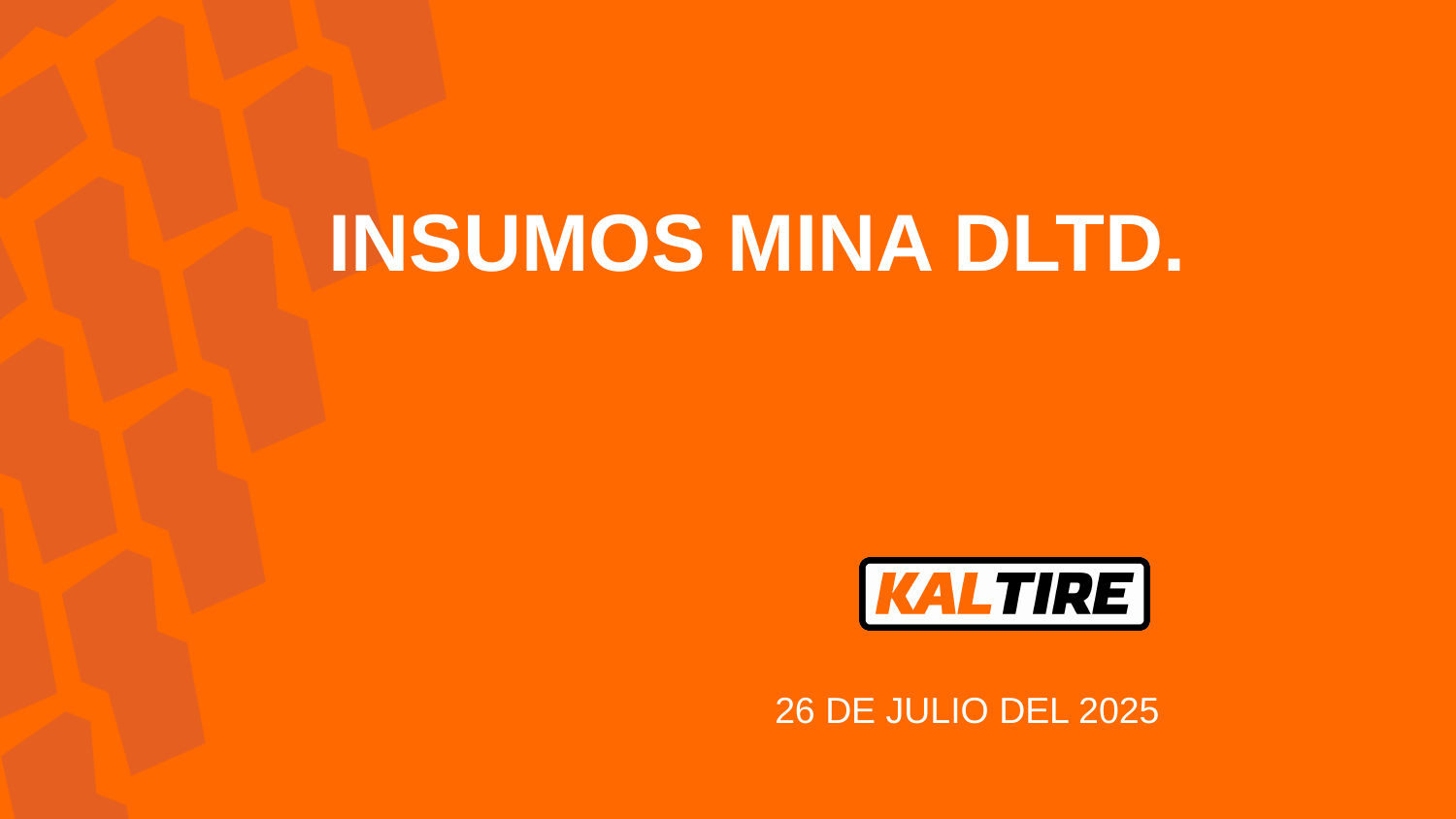

INSUMOS MINA DLTD.
26 DE JULIO DEL 2025